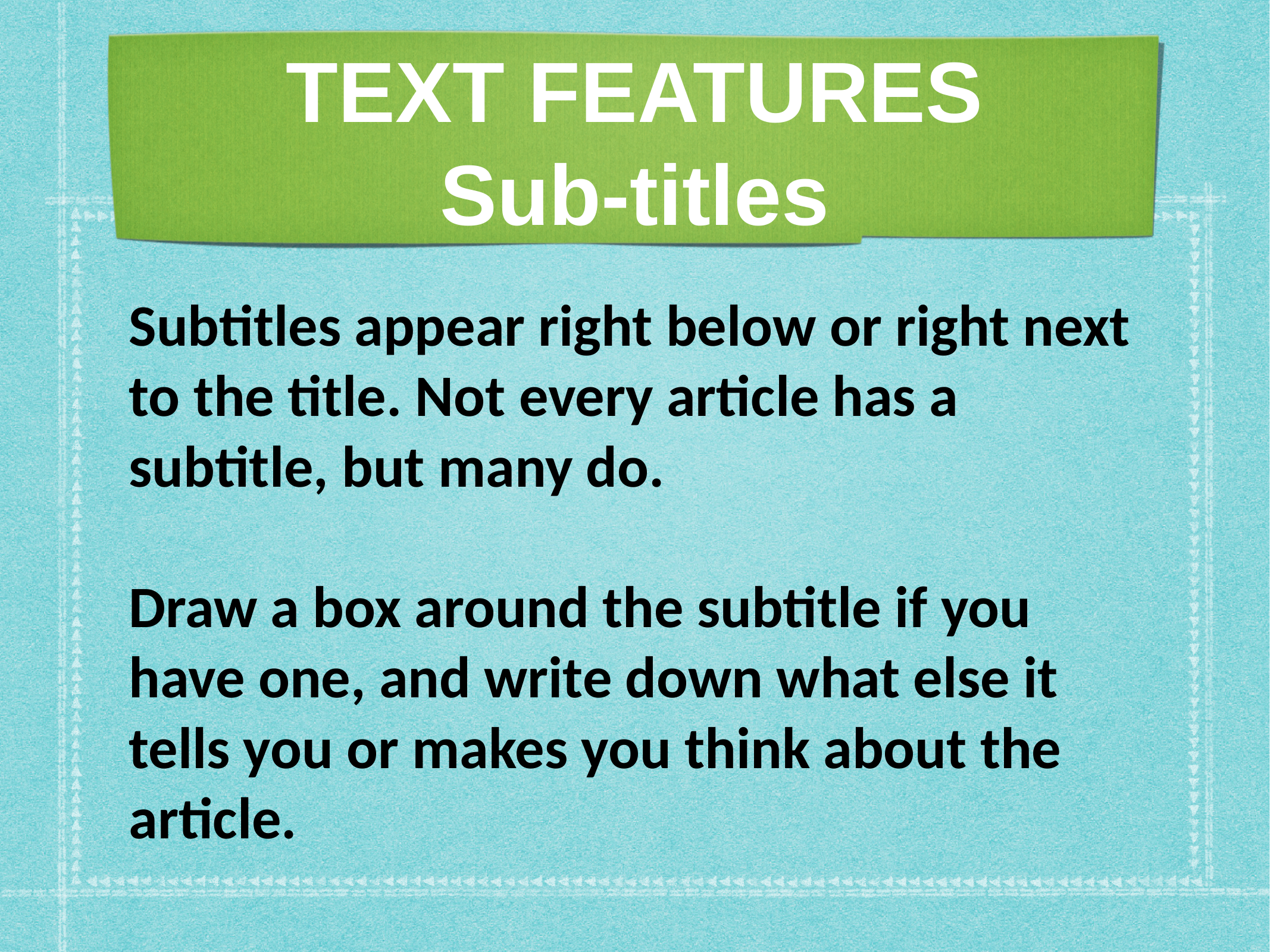

# TEXT FEATURES
Sub-titles
Subtitles appear right below or right next to the title. Not every article has a subtitle, but many do.

Draw a box around the subtitle if you have one, and write down what else it tells you or makes you think about the article.